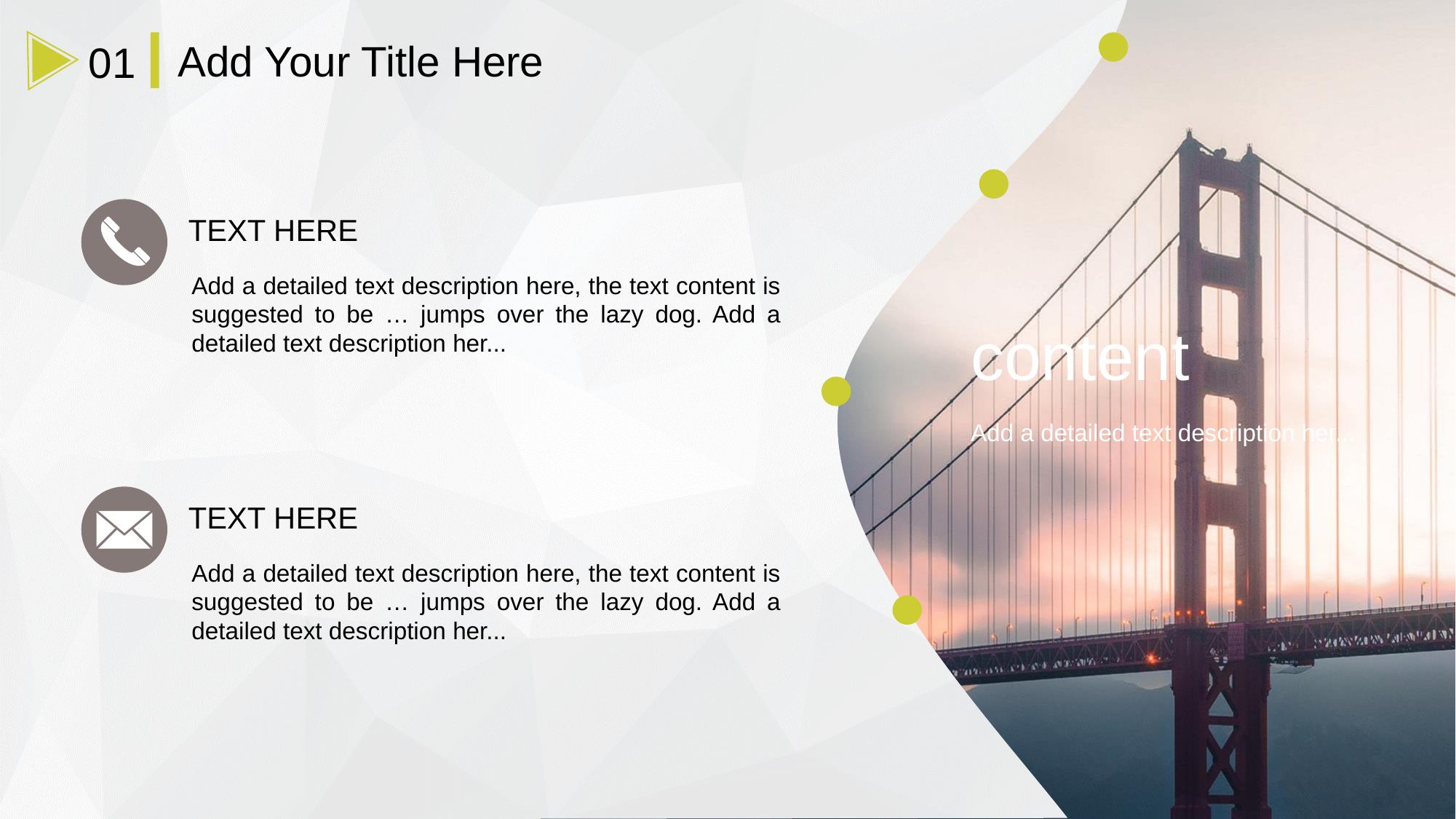

Add Your Title Here
01

TEXT HERE
Add a detailed text description here, the text content is suggested to be … jumps over the lazy dog. Add a detailed text description her...

content

Add a detailed text description her...

TEXT HERE
Add a detailed text description here, the text content is suggested to be … jumps over the lazy dog. Add a detailed text description her...